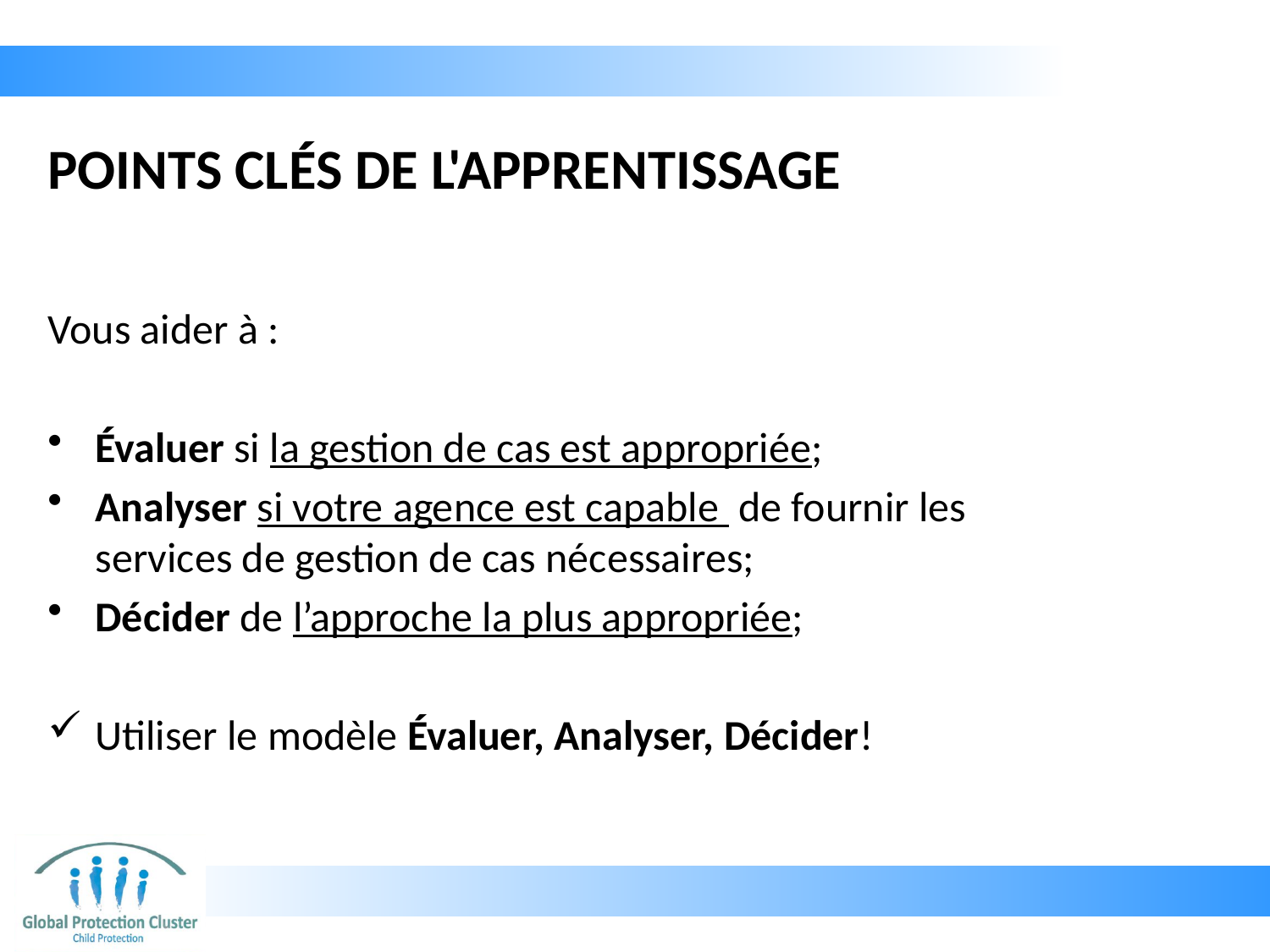

# POINTS CLÉS DE L'APPRENTISSAGE

Vous aider à :

Évaluer si la gestion de cas est appropriée;
Analyser si votre agence est capable  de fournir les services de gestion de cas nécessaires;
Décider de l’approche la plus appropriée;

Utiliser le modèle Évaluer, Analyser, Décider!